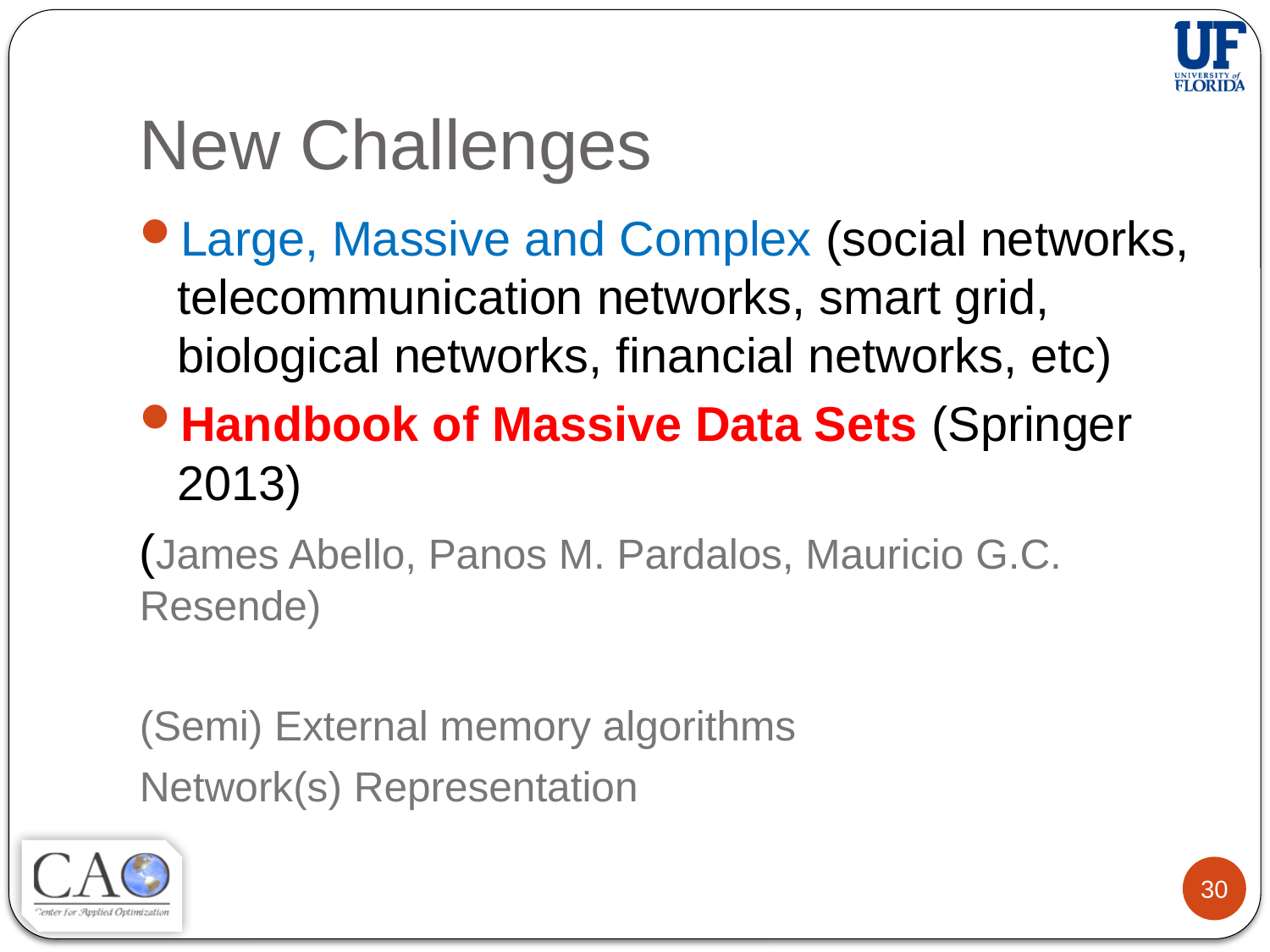

# New Challenges
Large, Massive and Complex (social networks, telecommunication networks, smart grid, biological networks, financial networks, etc)
Handbook of Massive Data Sets (Springer 2013)
(James Abello, Panos M. Pardalos, Mauricio G.C.     Resende)

(Semi) External memory algorithms
Network(s) Representation
30